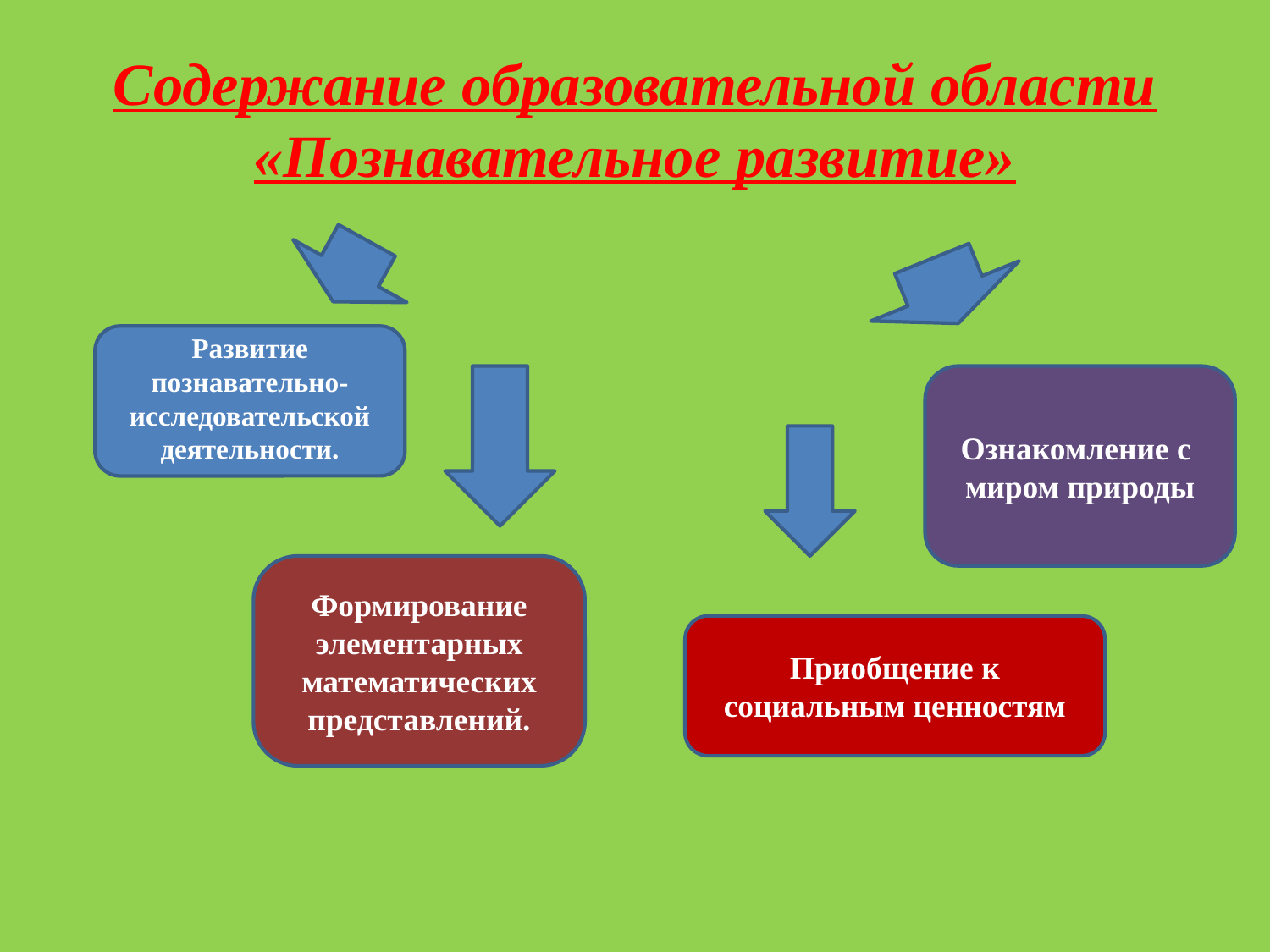

# Содержание образовательной области «Познавательное развитие»

Развитие познавательно-исследовательской деятельности.

Ознакомление с  миром природы

Формирование элементарных математических представлений.
Приобщение к социальным ценностям